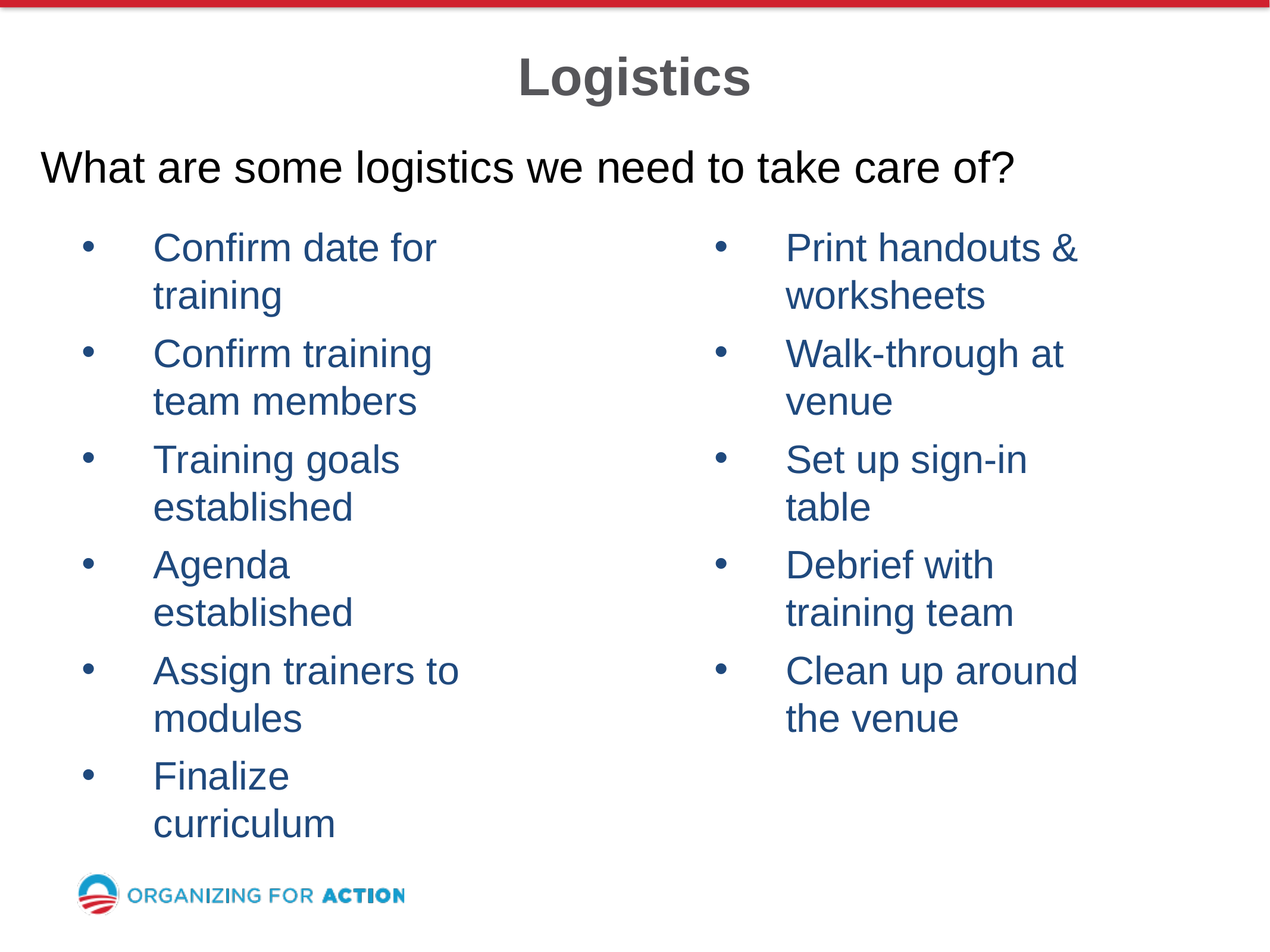

# Logistics
What are some logistics we need to take care of?
Confirm date for training
Confirm training team members
Training goals established
Agenda established
Assign trainers to modules
Finalize curriculum
Print handouts & worksheets
Walk-through at venue
Set up sign-in table
Debrief with training team
Clean up around the venue